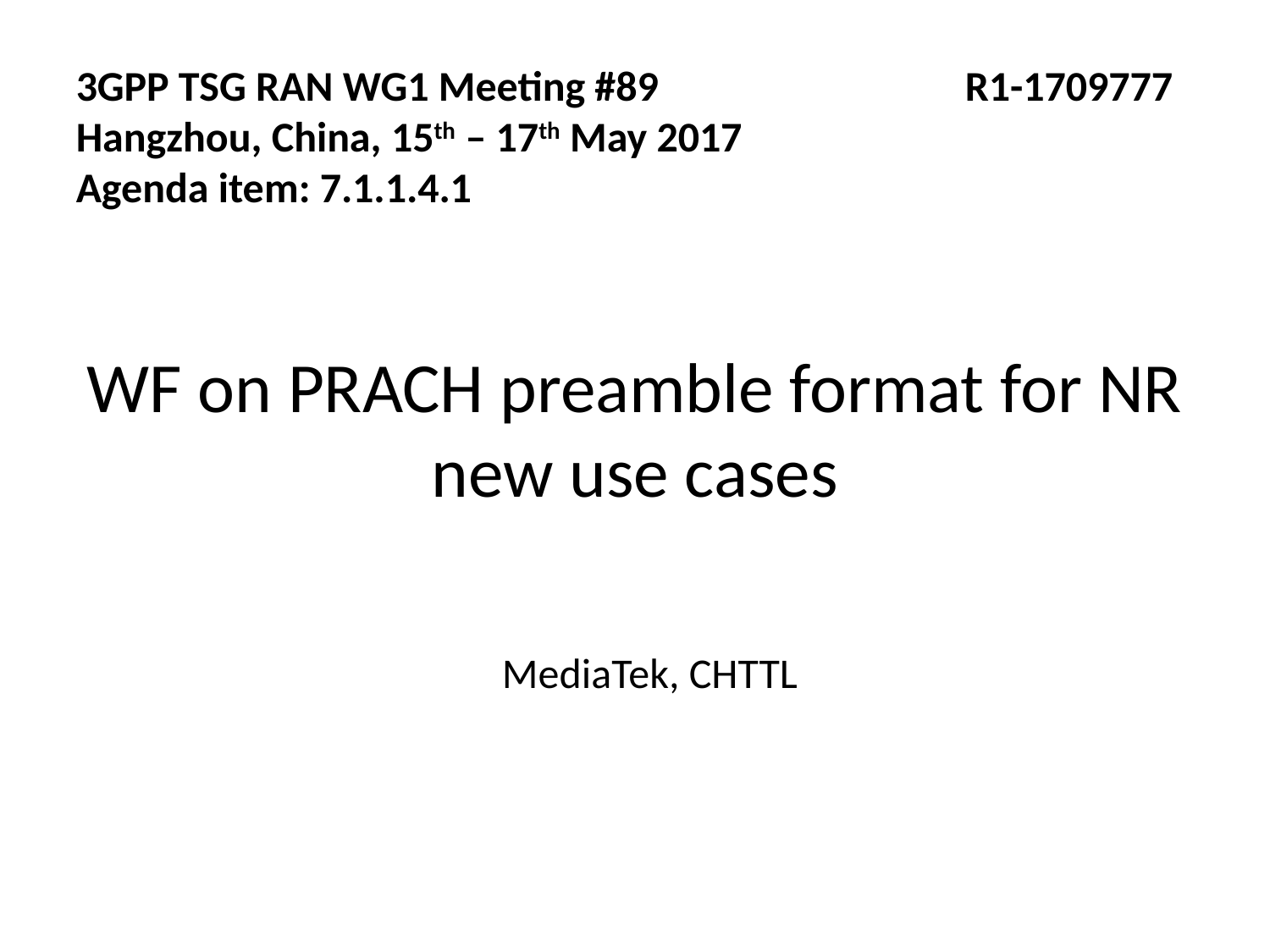

3GPP TSG RAN WG1 Meeting #89             		R1-1709777
Hangzhou, China, 15th – 17th May 2017
Agenda item: 7.1.1.4.1
WF on PRACH preamble format for NR new use cases
MediaTek, CHTTL